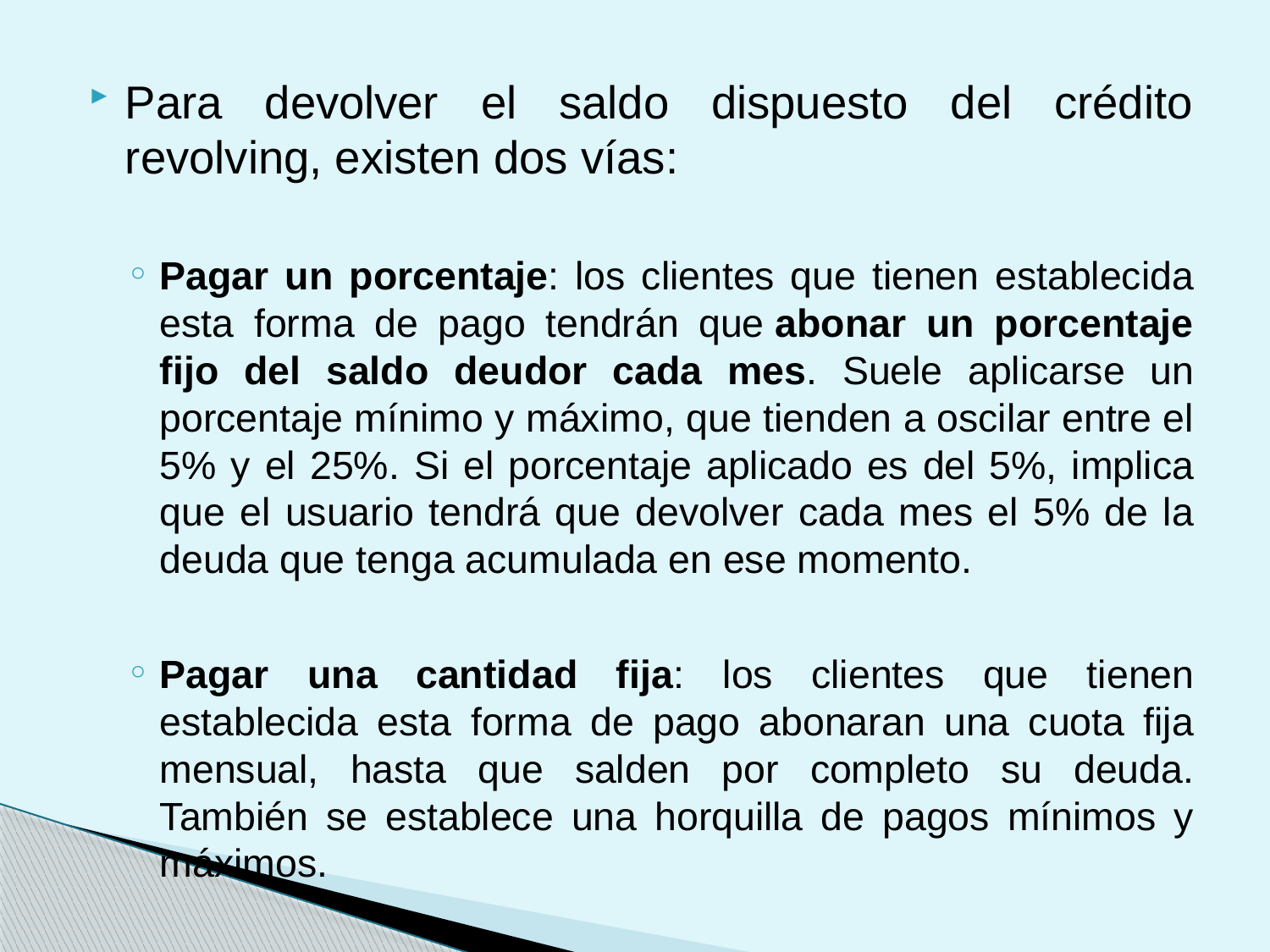

Para devolver el saldo dispuesto del crédito revolving, existen dos vías:

Pagar un porcentaje: los clientes que tienen establecida esta forma de pago tendrán que abonar un porcentaje fijo del saldo deudor cada mes. Suele aplicarse un porcentaje mínimo y máximo, que tienden a oscilar entre el 5% y el 25%. Si el porcentaje aplicado es del 5%, implica que el usuario tendrá que devolver cada mes el 5% de la deuda que tenga acumulada en ese momento.

Pagar una cantidad fija: los clientes que tienen establecida esta forma de pago abonaran una cuota fija mensual, hasta que salden por completo su deuda. También se establece una horquilla de pagos mínimos y máximos.